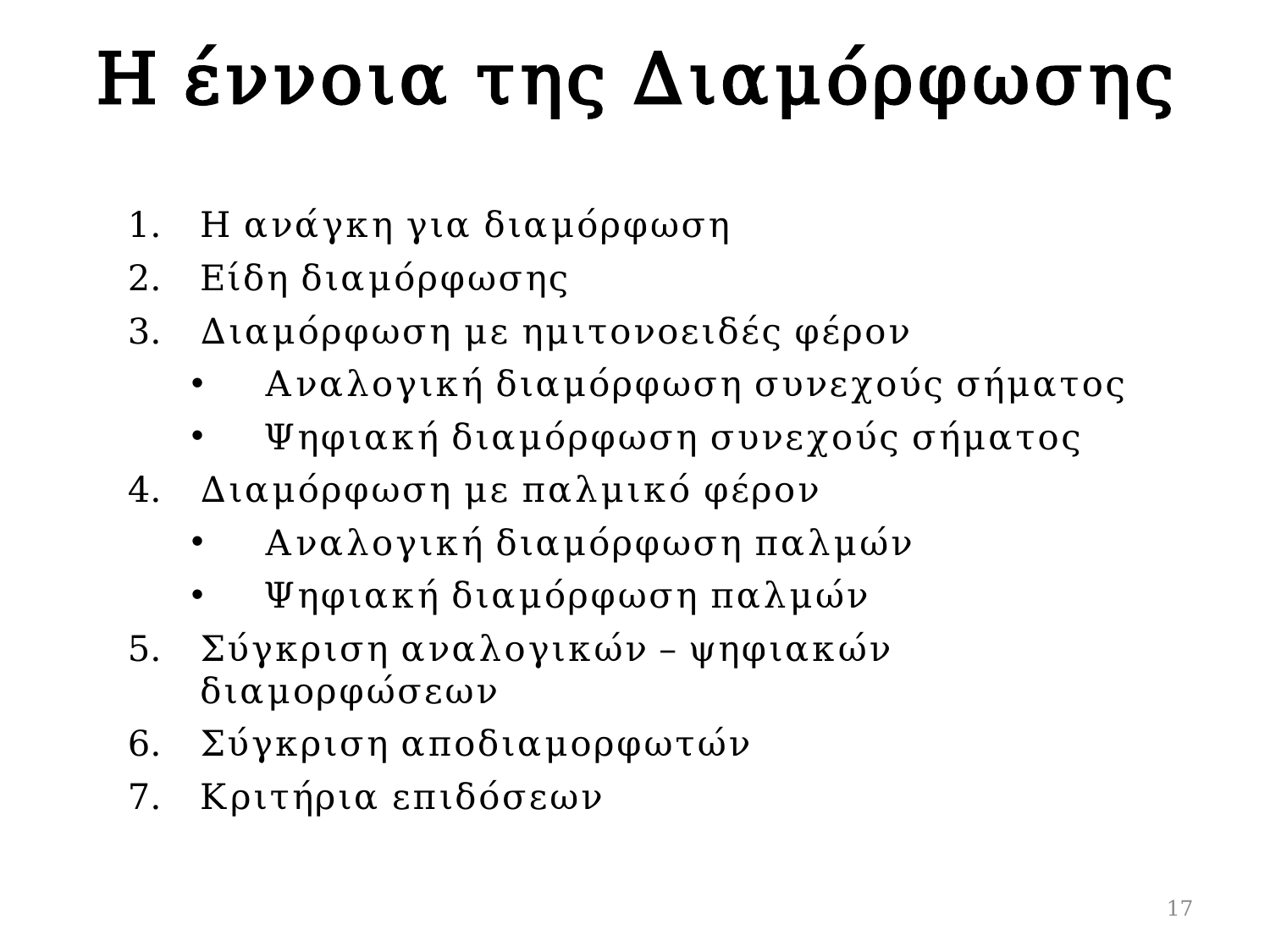

Η έννοια της Διαμόρφωσης
Η ανάγκη για διαμόρφωση
Είδη διαμόρφωσης
Διαμόρφωση με ημιτονοειδές φέρον
Αναλογική διαμόρφωση συνεχούς σήματος
Ψηφιακή διαμόρφωση συνεχούς σήματος
Διαμόρφωση με παλμικό φέρον
Αναλογική διαμόρφωση παλμών
Ψηφιακή διαμόρφωση παλμών
Σύγκριση αναλογικών – ψηφιακών διαμορφώσεων
Σύγκριση αποδιαμορφωτών
Κριτήρια επιδόσεων
17